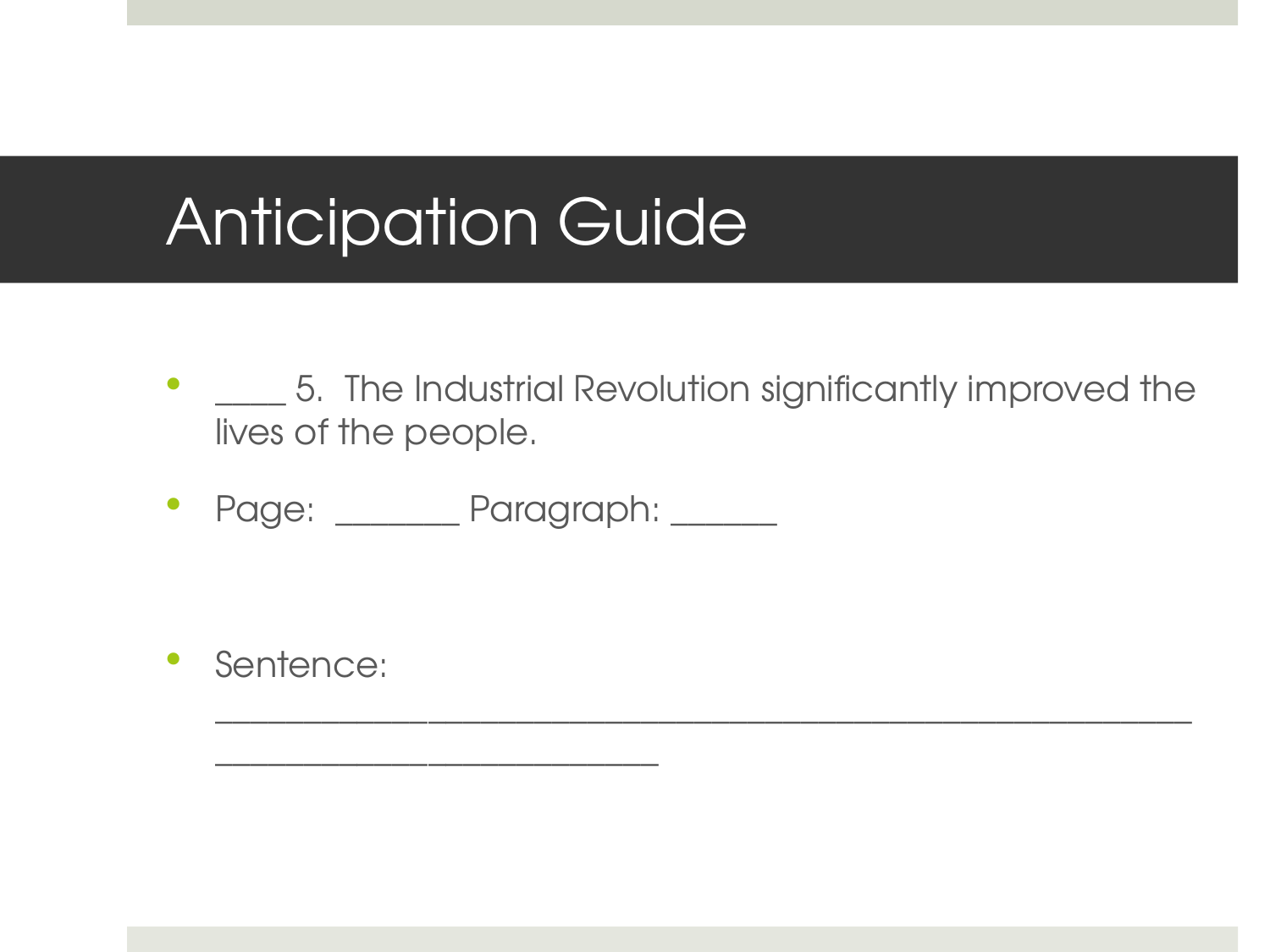

# Anticipation Guide
____ 5.  The Industrial Revolution significantly improved the lives of the people.
Page:  _______ Paragraph: ______

Sentence: ________________________________________________________________________________